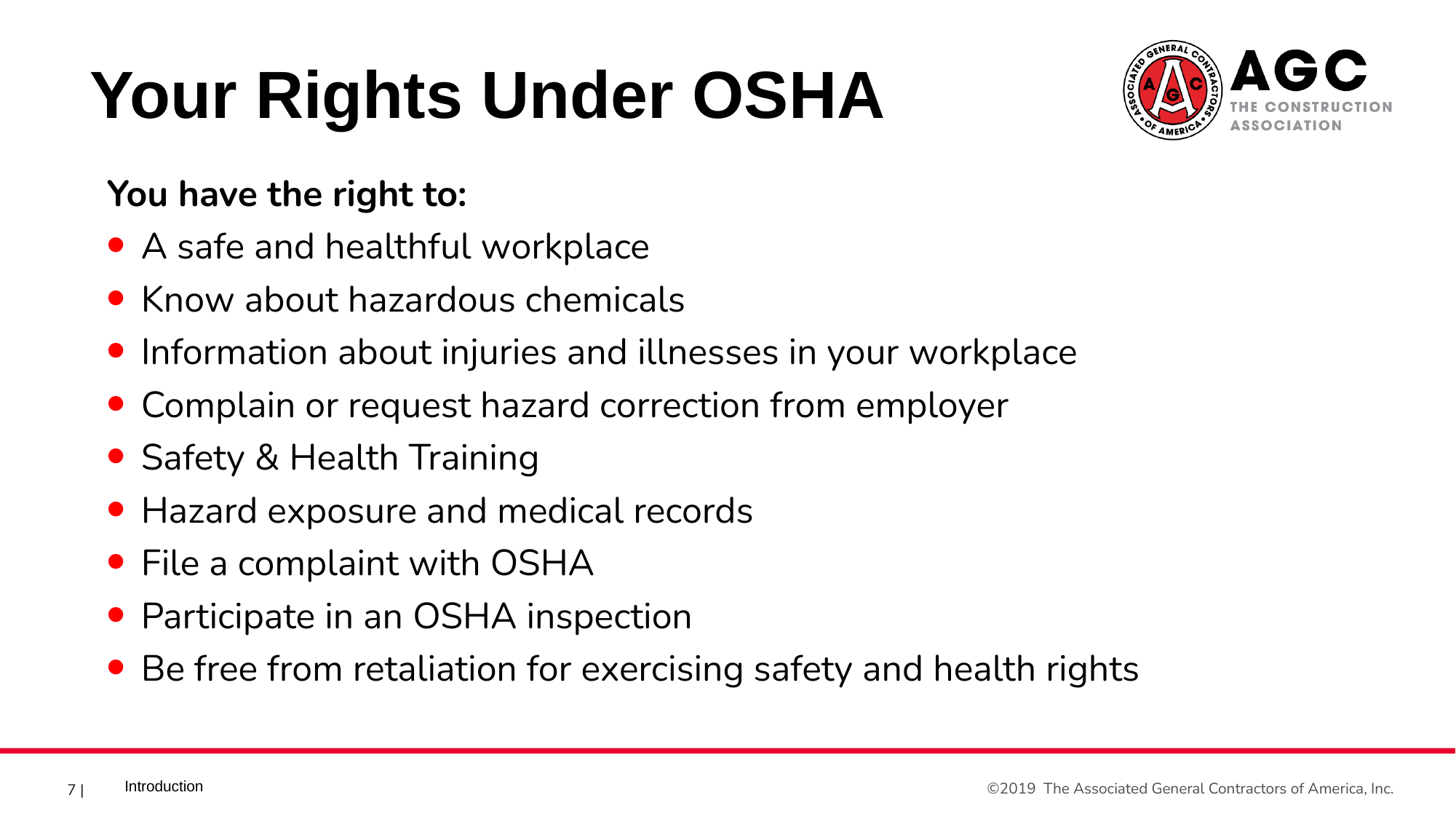

Your Rights Under OSHA
You have the right to:
A safe and healthful workplace
Know about hazardous chemicals
Information about injuries and illnesses in your workplace
Complain or request hazard correction from employer
Safety & Health Training
Hazard exposure and medical records
File a complaint with OSHA
Participate in an OSHA inspection
Be free from retaliation for exercising safety and health rights
Introduction